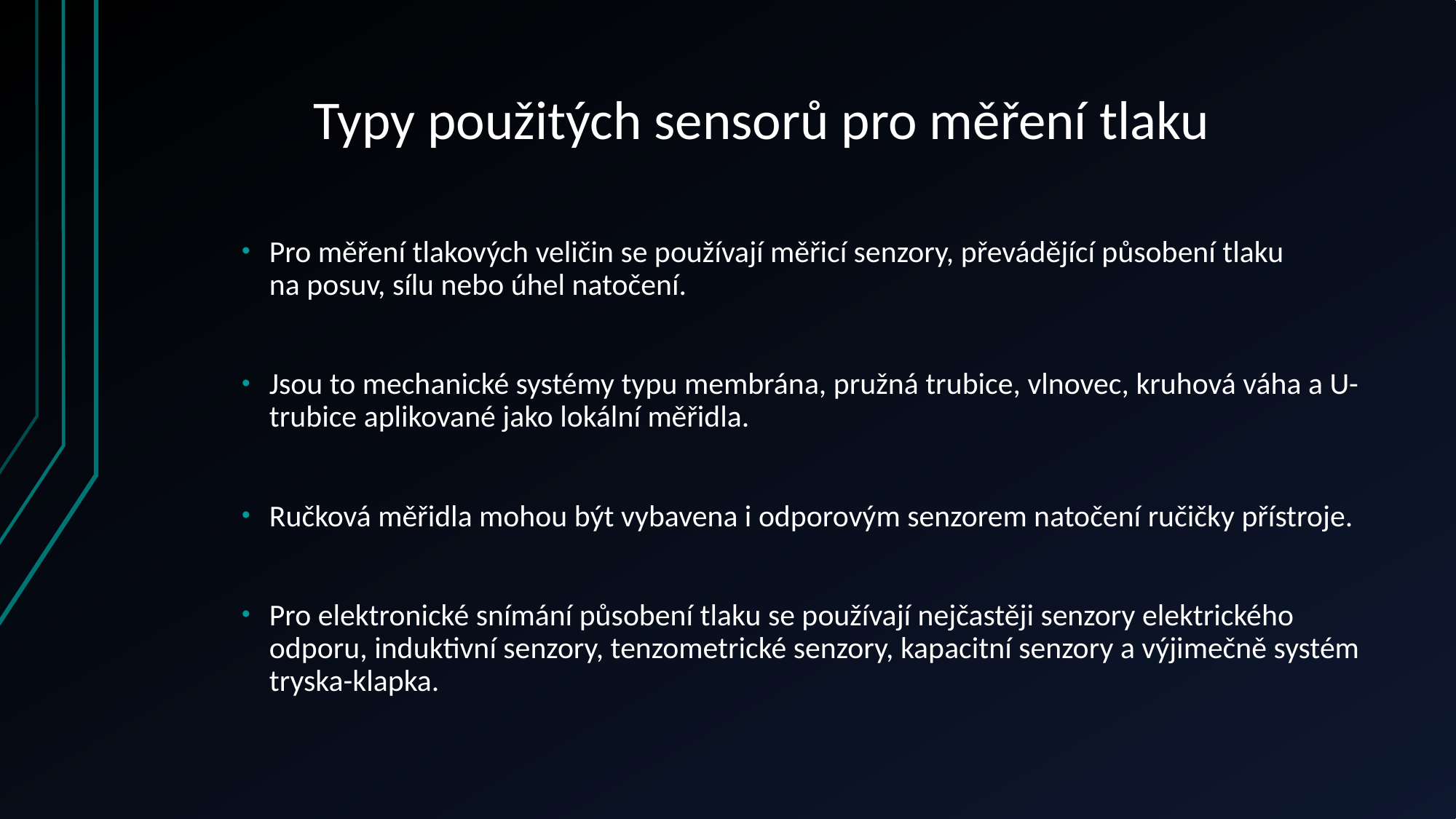

# Typy použitých sensorů pro měření tlaku
Pro měření tlakových veličin se používají měřicí senzory, převádějící působení tlaku
na posuv, sílu nebo úhel natočení.

Jsou to mechanické systémy typu membrána, pružná trubice, vlnovec, kruhová váha a U-trubice aplikované jako lokální měřidla.

Ručková měřidla mohou být vybavena i odporovým senzorem natočení ručičky přístroje.

Pro elektronické snímání působení tlaku se používají nejčastěji senzory elektrického odporu, induktivní senzory, tenzometrické senzory, kapacitní senzory a výjimečně systém tryska-klapka.